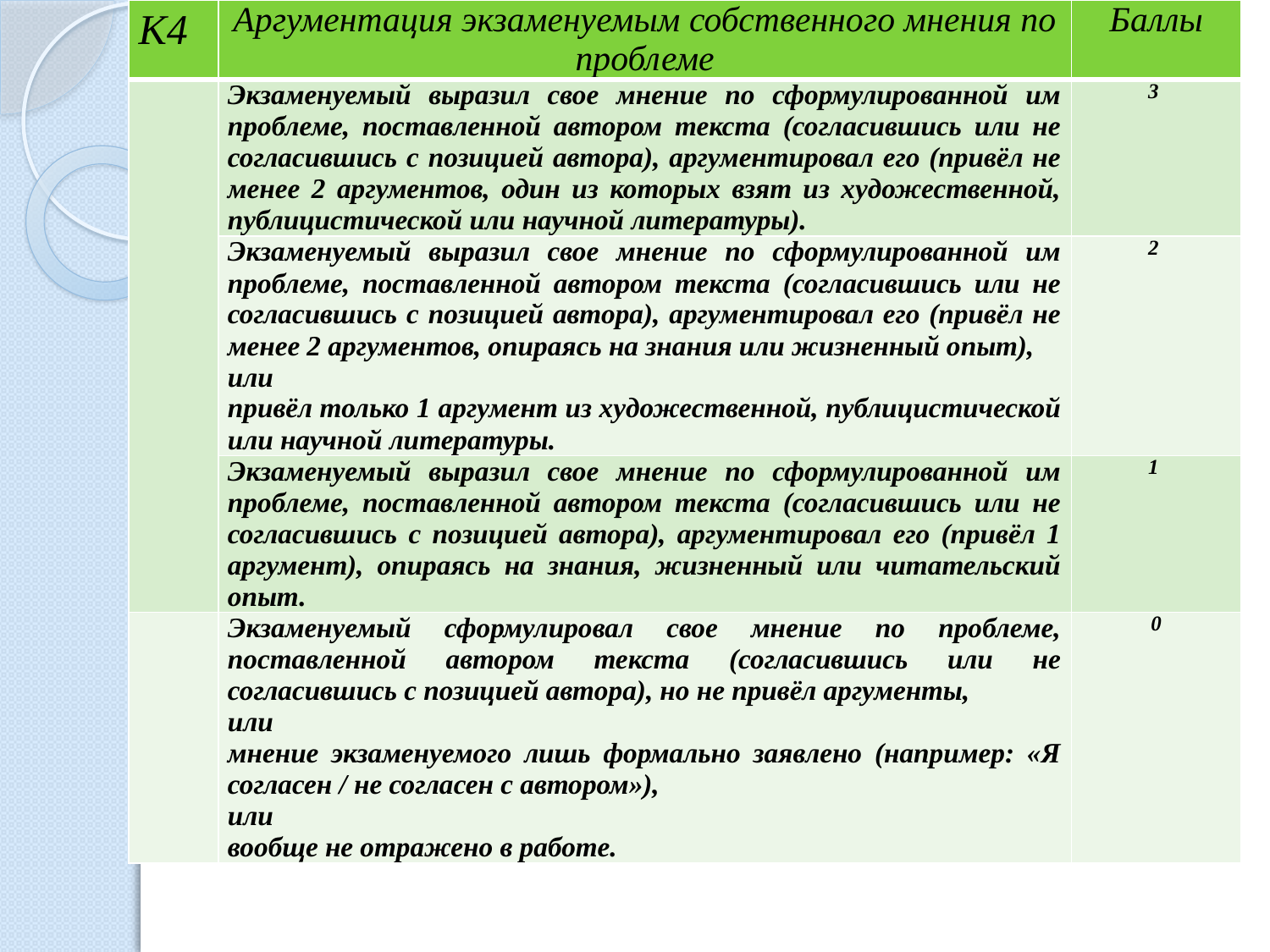

| К4 | Аргументация экзаменуемым собственного мнения по проблеме | Баллы |
| --- | --- | --- |
|  | Экзаменуемый выразил свое мнение по сформулированной им проблеме, поставленной автором текста (согласившись или не согласившись с позицией автора), аргументировал его (привёл не менее 2 аргументов, один из которых взят из художественной, публицистической или научной литературы). | 3 |
|  | Экзаменуемый выразил свое мнение по сформулированной им проблеме, поставленной автором текста (согласившись или не согласившись с позицией автора), аргументировал его (привёл не менее 2 аргументов, опираясь на знания или жизненный опыт), или привёл только 1 аргумент из художественной, публицистической или научной литературы. | 2 |
|  | Экзаменуемый выразил свое мнение по сформулированной им проблеме, поставленной автором текста (согласившись или не согласившись с позицией автора), аргументировал его (привёл 1 аргумент), опираясь на знания, жизненный или читательский опыт. | 1 |
|  | Экзаменуемый сформулировал свое мнение по проблеме, поставленной автором текста (согласившись или не согласившись с позицией автора), но не привёл аргументы, или мнение экзаменуемого лишь формально заявлено (например: «Я согласен / не согласен с автором»), или вообще не отражено в работе. | 0 |
#